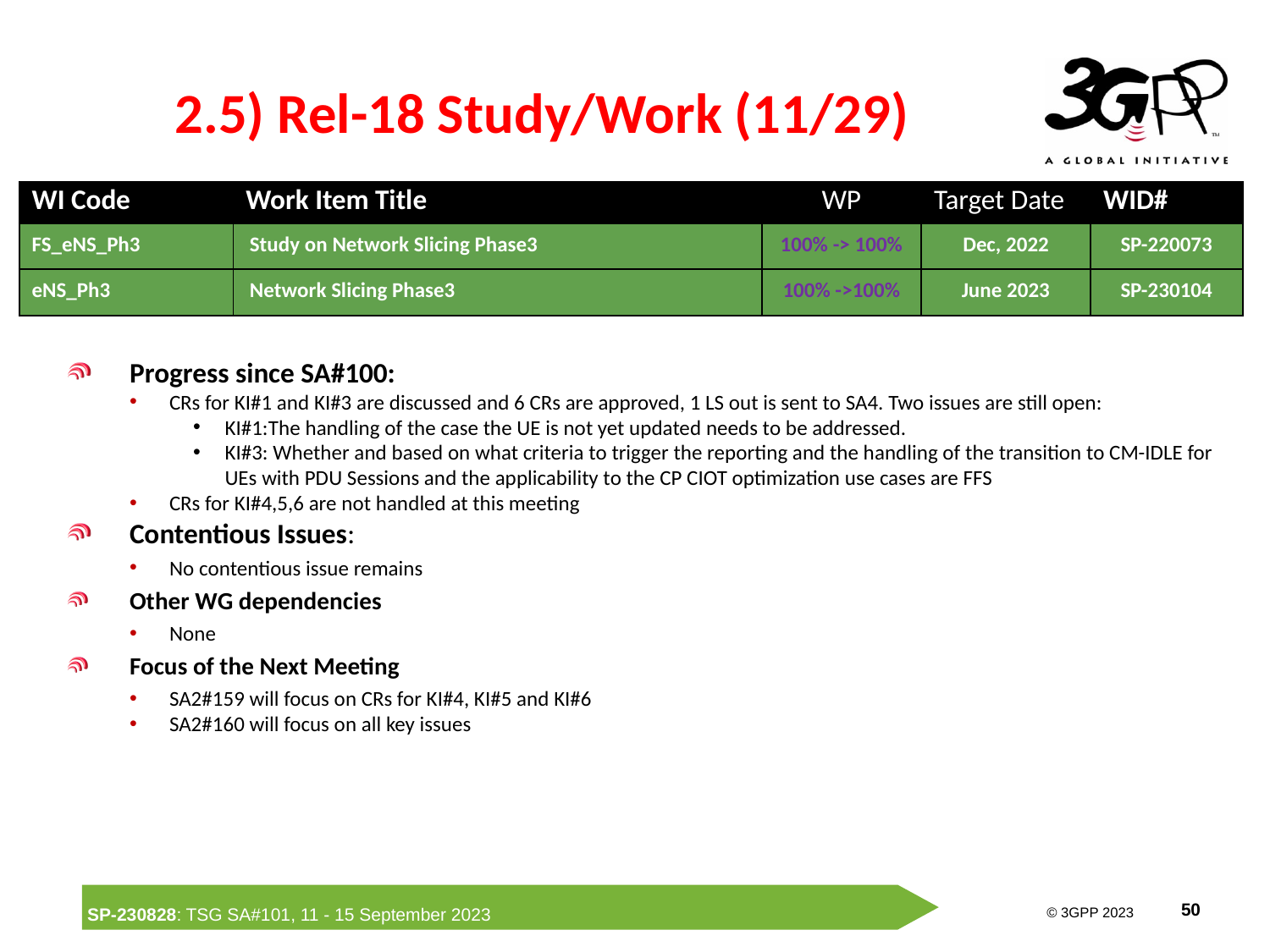

# 2.5) Rel-18 Study/Work (11/29)
| WI Code | Work Item Title | WP | Target Date | WID# |
| --- | --- | --- | --- | --- |
| FS\_eNS\_Ph3 | Study on Network Slicing Phase3 | 100% -> 100% | Dec, 2022 | SP-220073 |
| eNS\_Ph3 | Network Slicing Phase3 | 100% ->100% | June 2023 | SP-230104 |
Progress since SA#100:
CRs for KI#1 and KI#3 are discussed and 6 CRs are approved, 1 LS out is sent to SA4. Two issues are still open:
KI#1:The handling of the case the UE is not yet updated needs to be addressed.
KI#3: Whether and based on what criteria to trigger the reporting and the handling of the transition to CM-IDLE for UEs with PDU Sessions and the applicability to the CP CIOT optimization use cases are FFS
CRs for KI#4,5,6 are not handled at this meeting
Contentious Issues:
No contentious issue remains
Other WG dependencies
None
Focus of the Next Meeting
SA2#159 will focus on CRs for KI#4, KI#5 and KI#6
SA2#160 will focus on all key issues